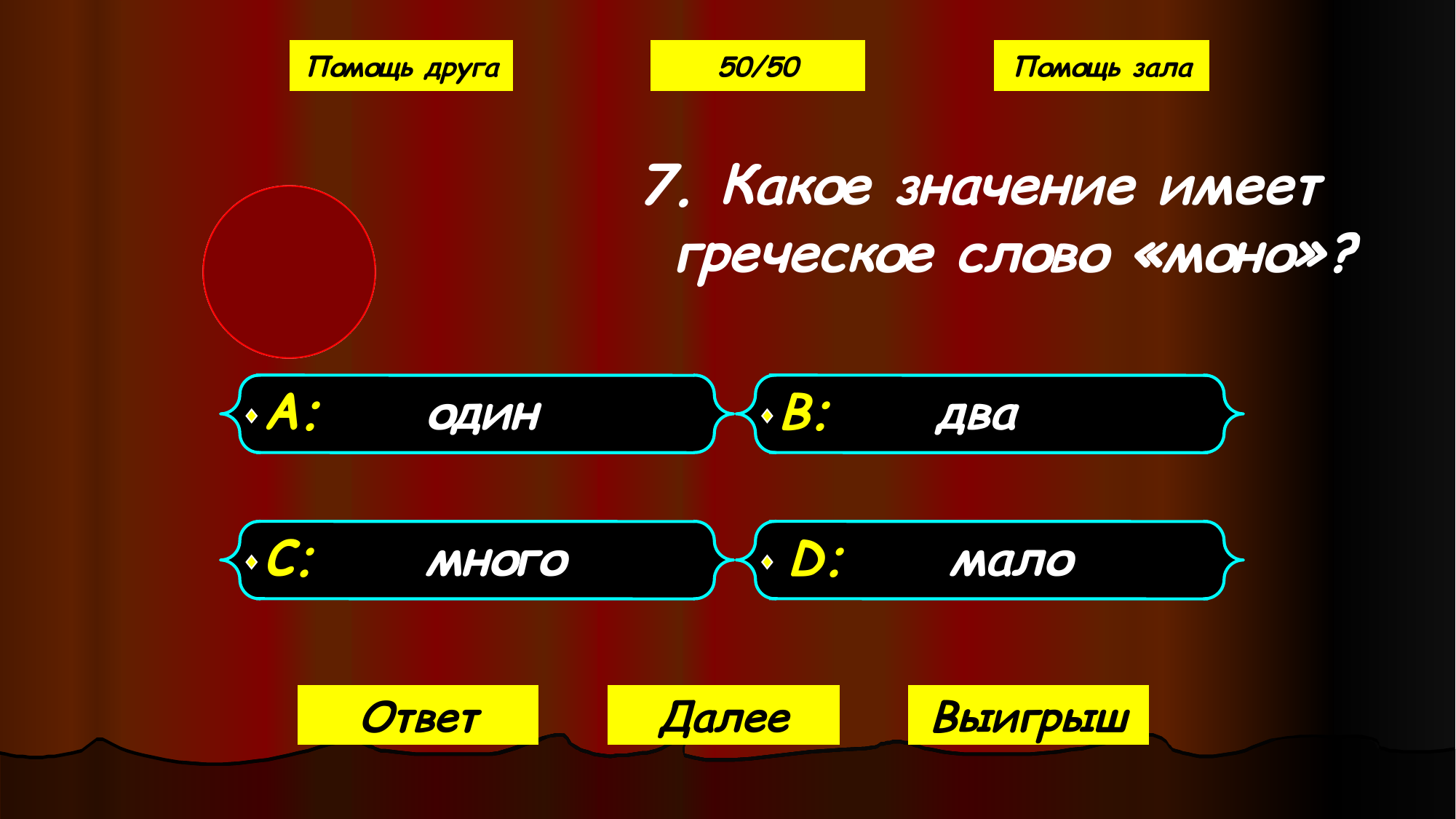

Помощь друга
50/50
Помощь зала
 7. Какое значение имеет греческое слово «моно»?

А:     один
В:     два

С:                 много

D:     мало

Ответ
Далее
Выигрыш